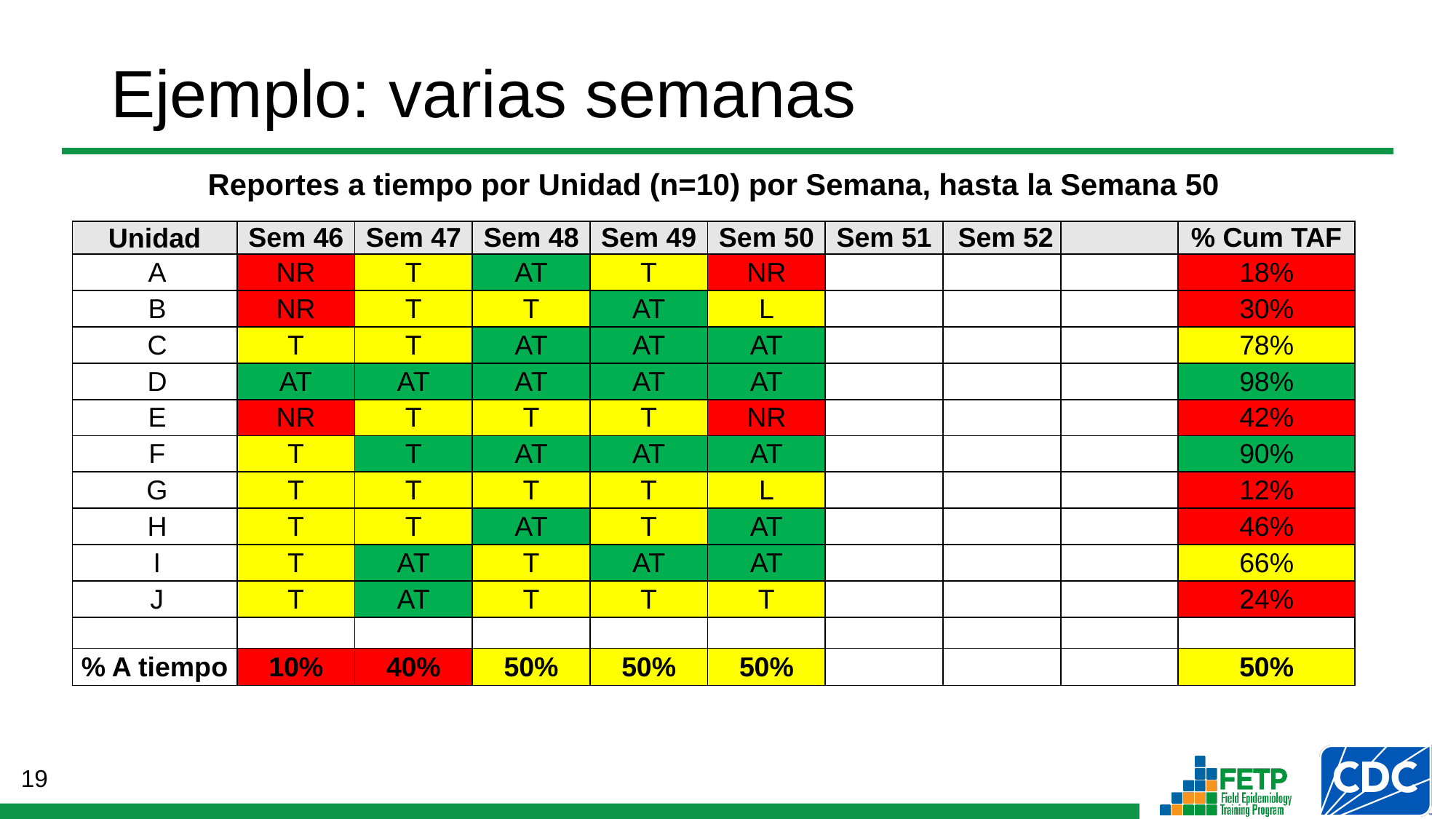

# Ejemplo: varias semanas
| Reportes a tiempo por Unidad (n=10) por Semana, hasta la Semana 50 |  |  |  |  |  |  |  |  |  |
| --- | --- | --- | --- | --- | --- | --- | --- | --- | --- |
| Unidad | Sem 46 | Sem 47 | Sem 48 | Sem 49 | Sem 50 | Sem 51 | Sem 52 |  | % Cum TAF |
| A | NR | T | AT | T | NR |  |  |  | 18% |
| B | NR | T | T | AT | L |  |  |  | 30% |
| C | T | T | AT | AT | AT |  |  |  | 78% |
| D | AT | AT | AT | AT | AT |  |  |  | 98% |
| E | NR | T | T | T | NR |  |  |  | 42% |
| F | T | T | AT | AT | AT |  |  |  | 90% |
| G | T | T | T | T | L |  |  |  | 12% |
| H | T | T | AT | T | AT |  |  |  | 46% |
| I | T | AT | T | AT | AT |  |  |  | 66% |
| J | T | AT | T | T | T |  |  |  | 24% |
|  |  |  |  |  |  |  |  |  |  |
| % A tiempo | 10% | 40% | 50% | 50% | 50% |  |  |  | 50% |